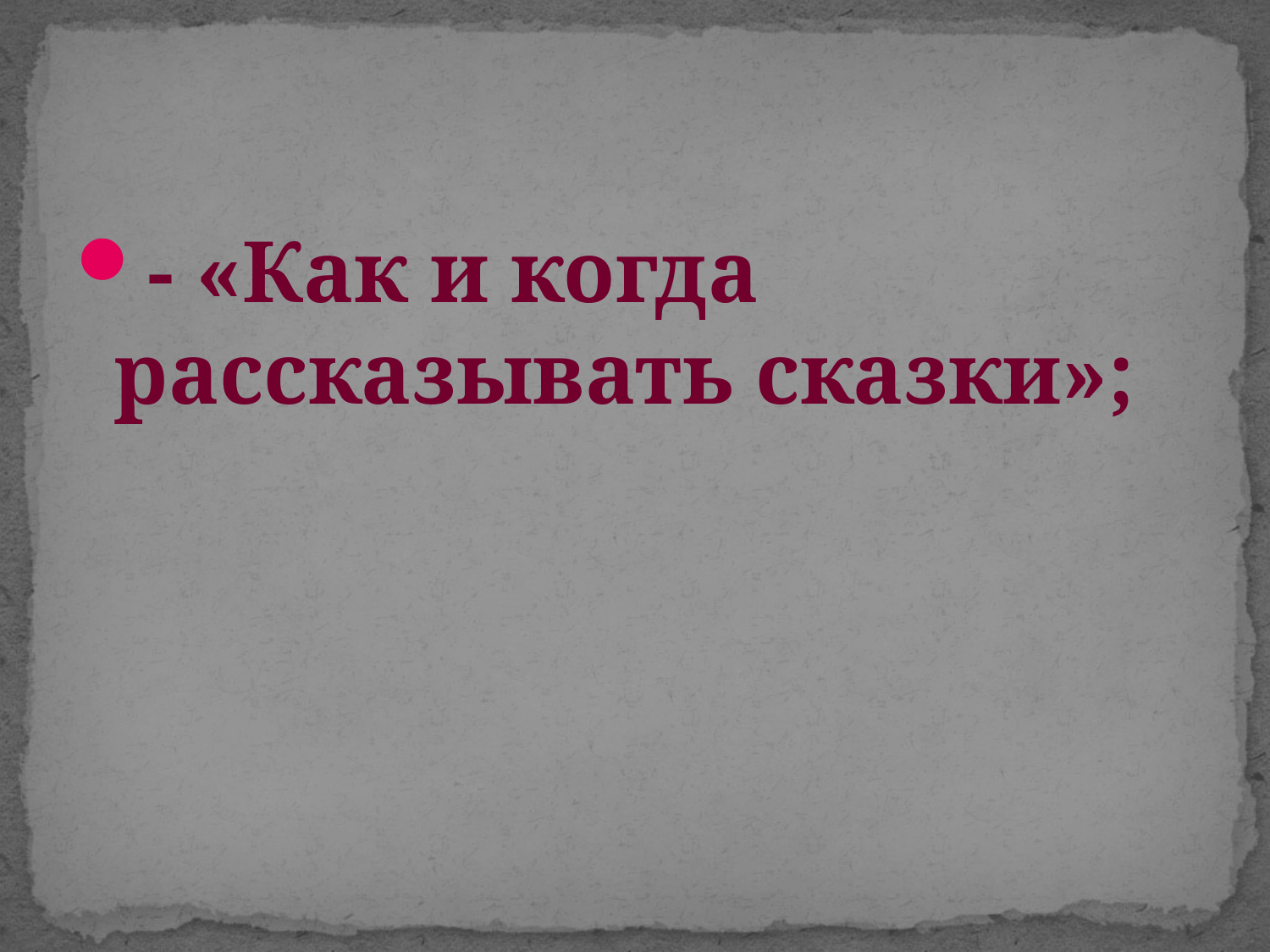

#
- «Как и когда рассказывать сказки»;